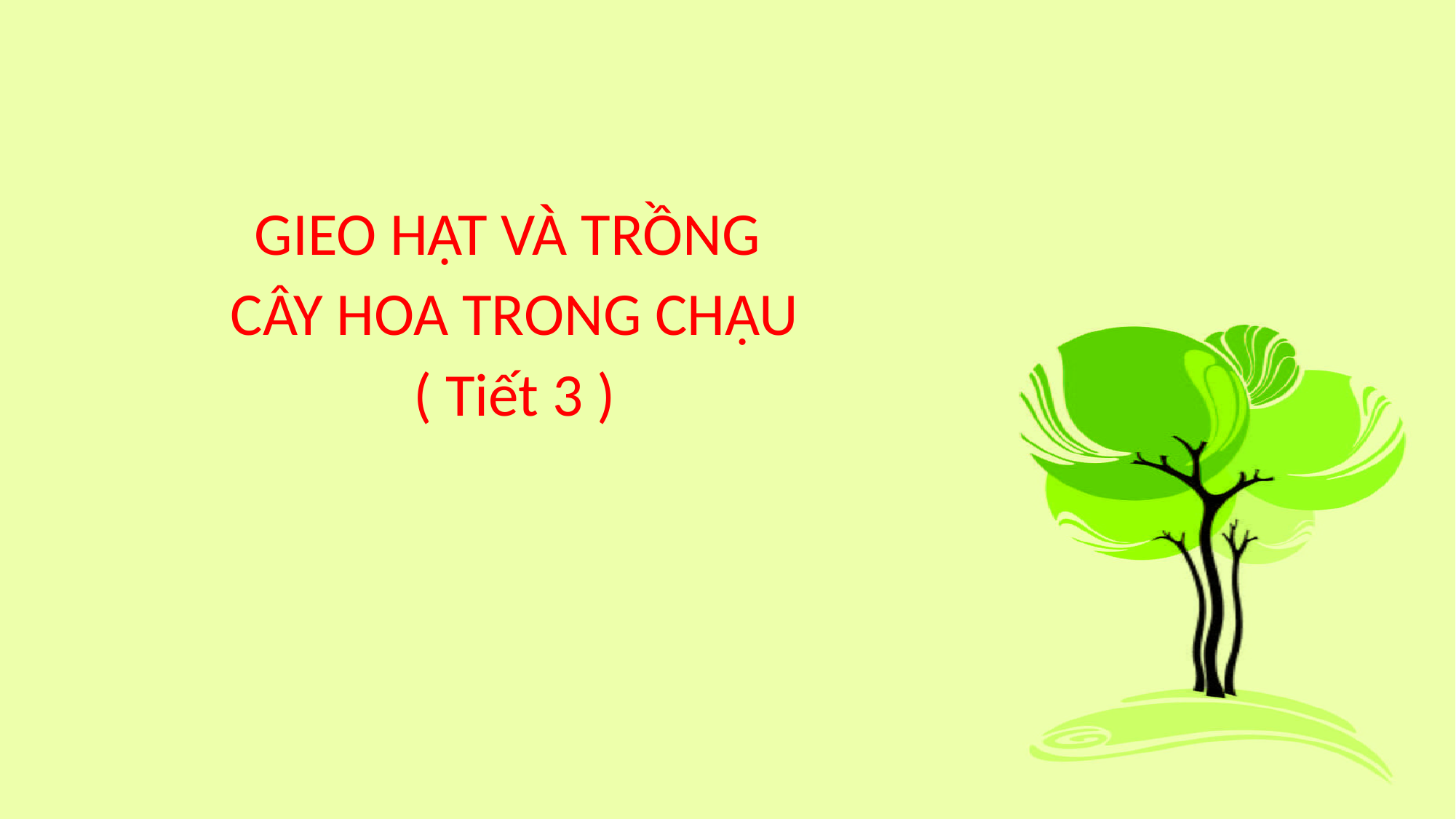

GIEO HẠT VÀ TRỒNG
CÂY HOA TRONG CHẬU
( Tiết 3 )